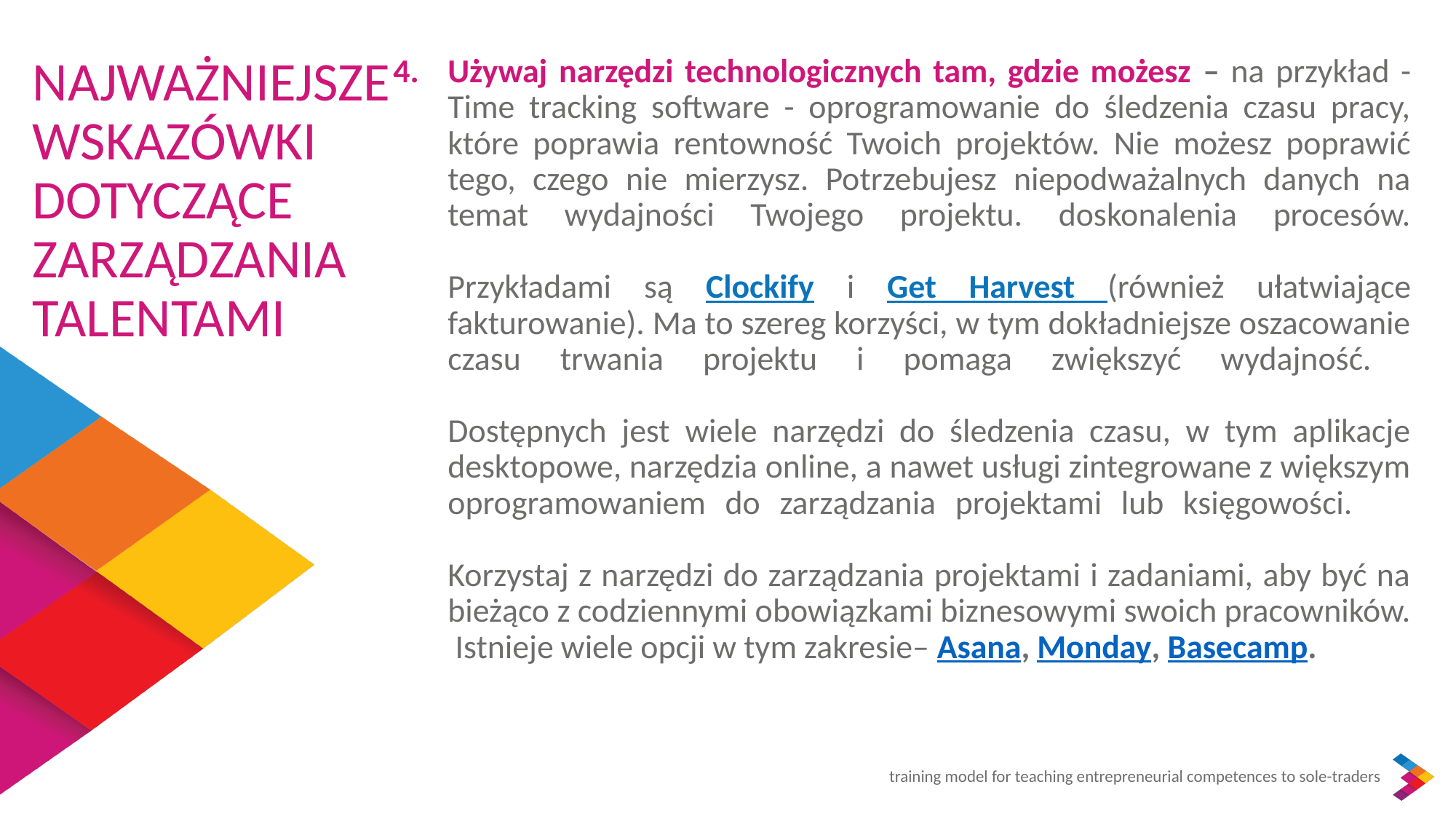

Używaj narzędzi technologicznych tam, gdzie możesz – na przykład - Time tracking software - oprogramowanie do śledzenia czasu pracy, które poprawia rentowność Twoich projektów. Nie możesz poprawić tego, czego nie mierzysz. Potrzebujesz niepodważalnych danych na temat wydajności Twojego projektu. doskonalenia procesów.
Przykładami są Clockify i Get Harvest (również ułatwiające fakturowanie). Ma to szereg korzyści, w tym dokładniejsze oszacowanie czasu trwania projektu i pomaga zwiększyć wydajność.
Dostępnych jest wiele narzędzi do śledzenia czasu, w tym aplikacje desktopowe, narzędzia online, a nawet usługi zintegrowane z większym oprogramowaniem do zarządzania projektami lub księgowości.
Korzystaj z narzędzi do zarządzania projektami i zadaniami, aby być na bieżąco z codziennymi obowiązkami biznesowymi swoich pracowników.  Istnieje wiele opcji w tym zakresie– Asana, Monday, Basecamp.
NAJWAŻNIEJSZE WSKAZÓWKI DOTYCZĄCE ZARZĄDZANIA TALENTAMI